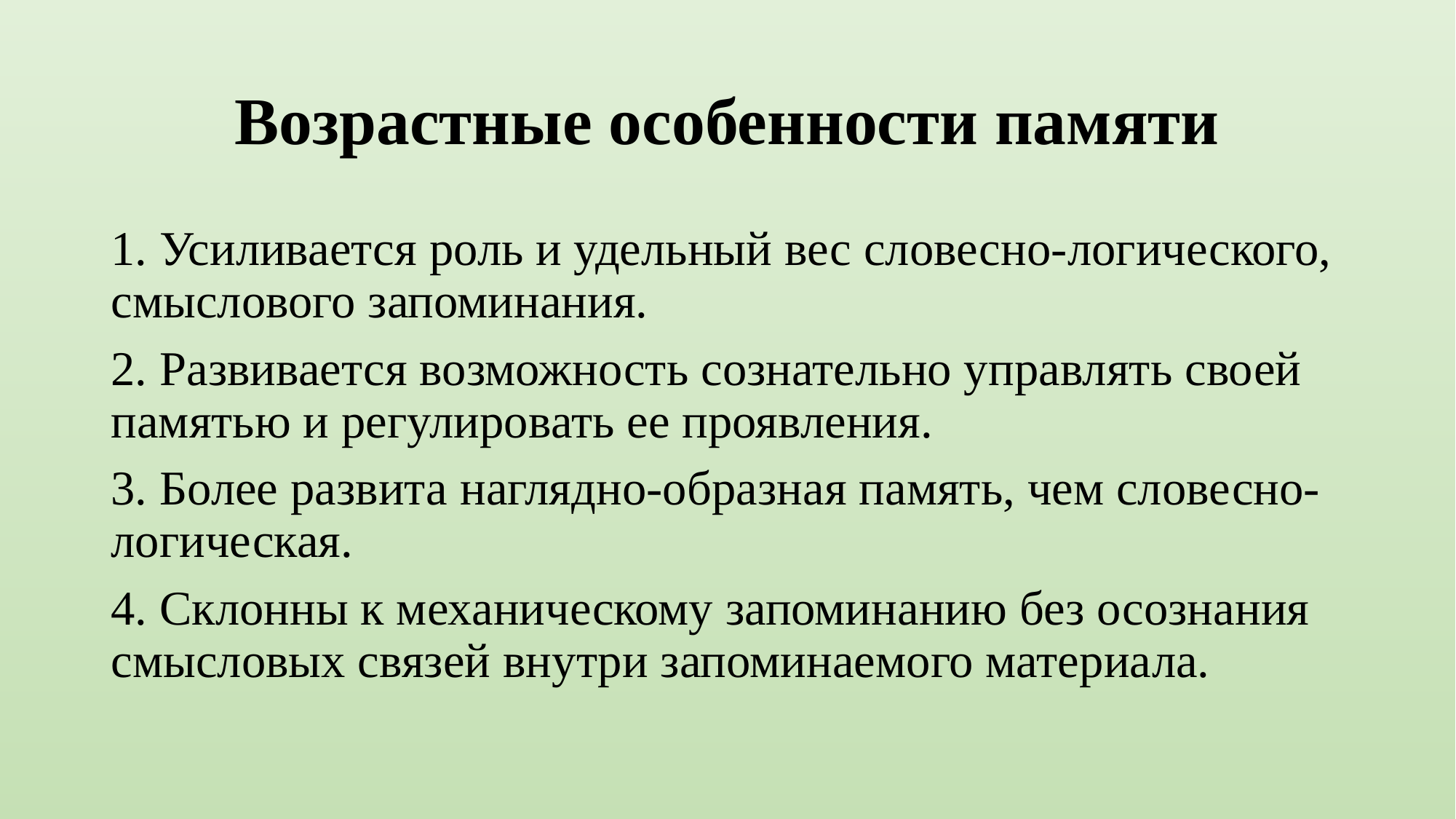

# Возрастные особенности памяти
1. Усиливается роль и удельный вес словесно-логического, смыслового запоминания.
2. Развивается возможность сознательно управлять своей памятью и регулировать ее проявления.
3. Более развита наглядно-образная память, чем словесно-логическая.
4. Склонны к механическому запоминанию без осознания смысловых связей внутри запоминаемого материала.